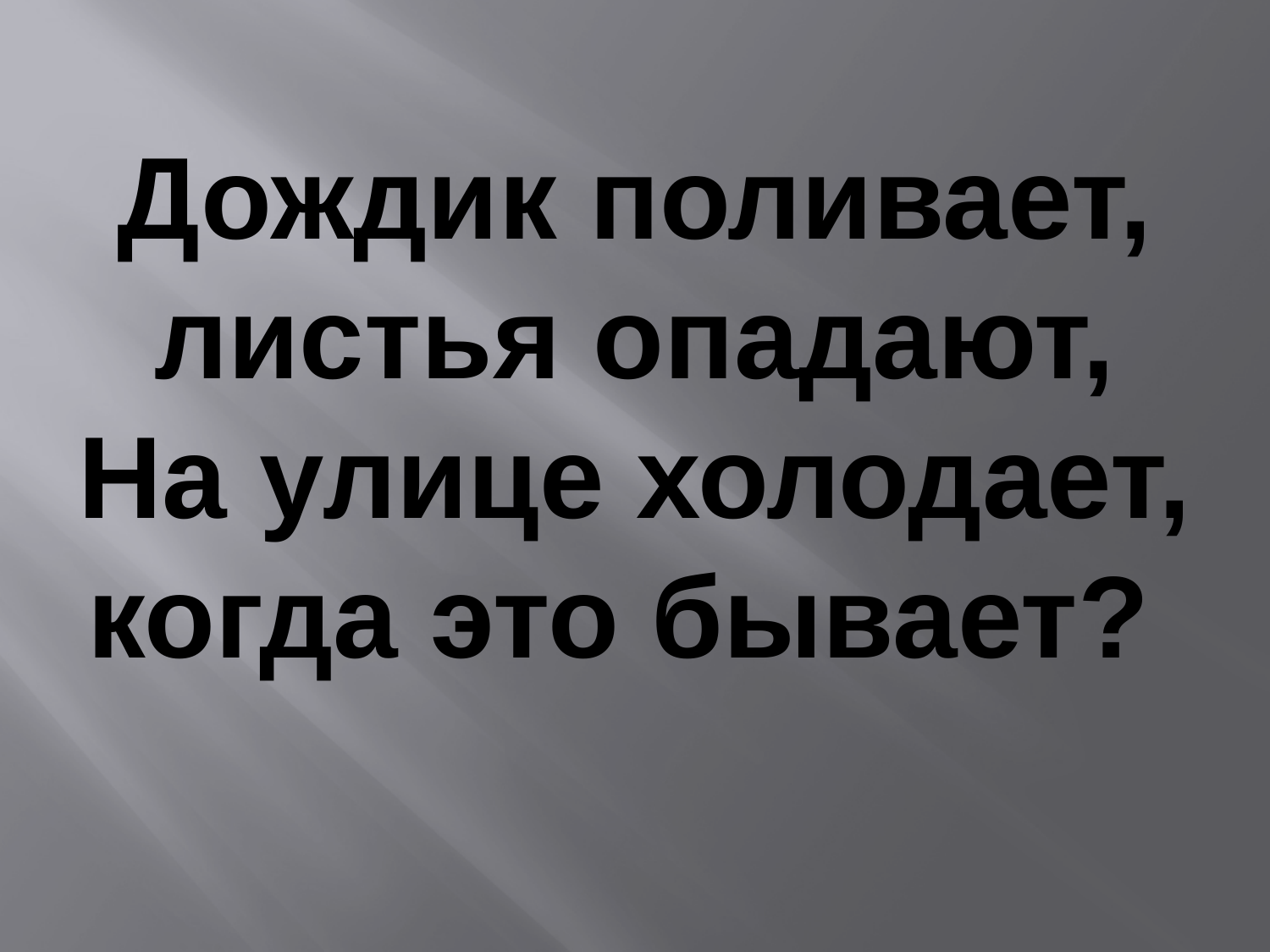

# Дождик поливает, листья опадают, На улице холодает, когда это бывает?